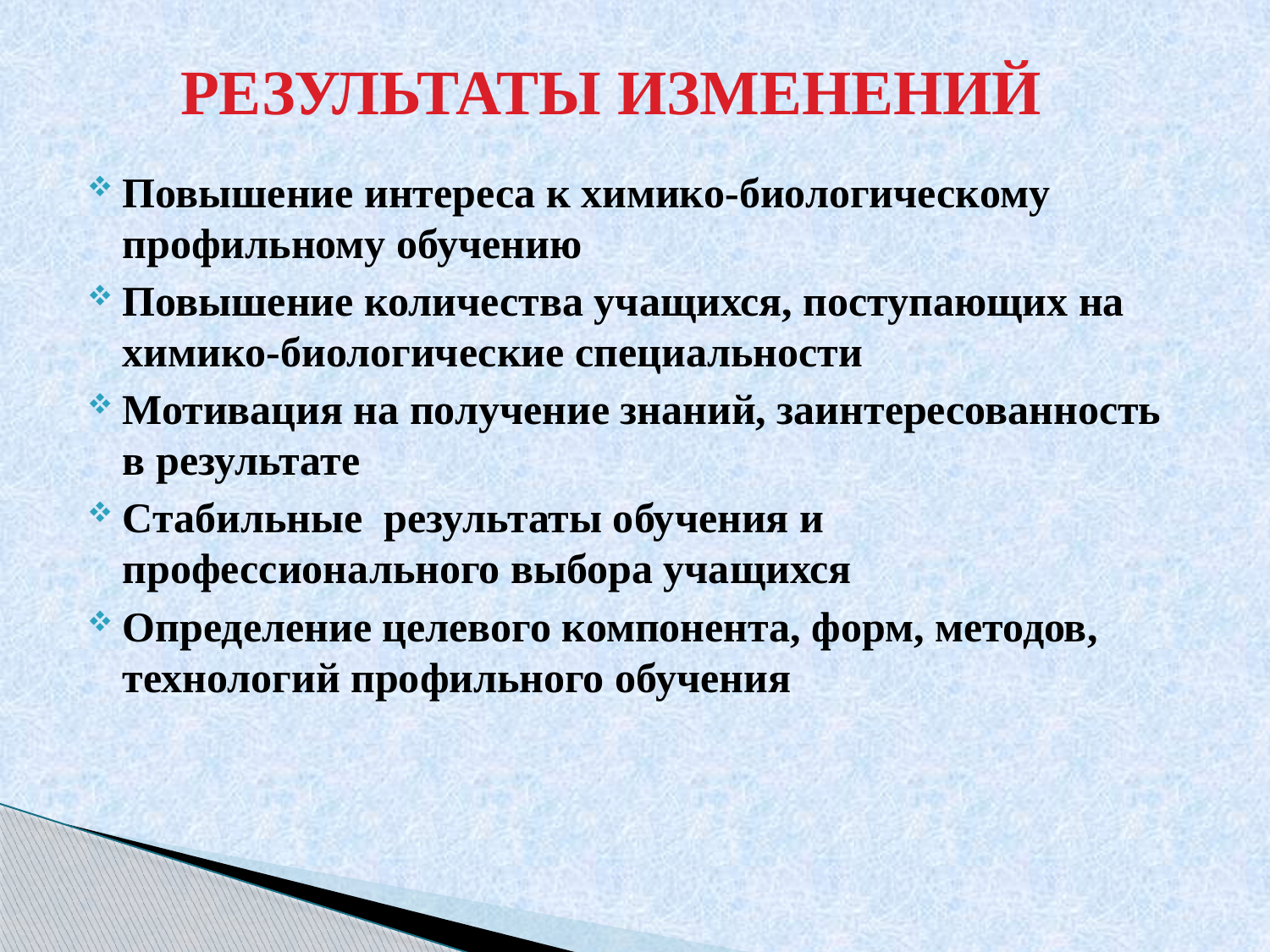

# РЕЗУЛЬТАТЫ ИЗМЕНЕНИЙ
Повышение интереса к химико-биологическому профильному обучению
Повышение количества учащихся, поступающих на химико-биологические специальности
Мотивация на получение знаний, заинтересованность в результате
Стабильные  результаты обучения и профессионального выбора учащихся
Определение целевого компонента, форм, методов, технологий профильного обучения